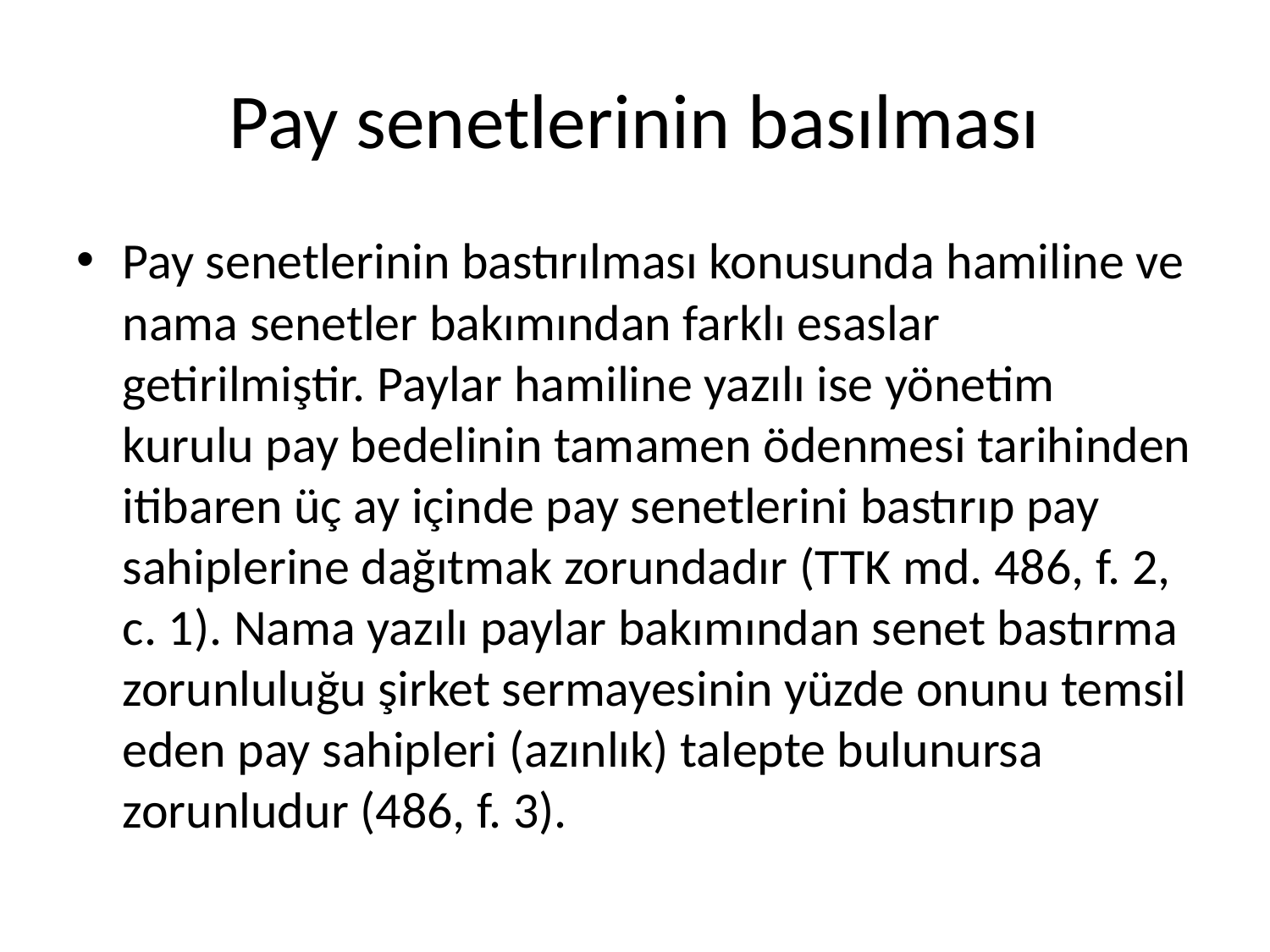

# Pay senetlerinin basılması
Pay senetlerinin bastırılması konusunda hamiline ve nama senetler bakımından farklı esaslar getirilmiştir. Paylar hamiline yazılı ise yönetim kurulu pay bedelinin tamamen ödenmesi tarihinden itibaren üç ay içinde pay senetlerini bastırıp pay sahiplerine dağıtmak zorundadır (TTK md. 486, f. 2, c. 1). Nama yazılı paylar bakımından senet bastırma zorunluluğu şirket sermayesinin yüzde onunu temsil eden pay sahipleri (azınlık) talepte bulunursa zorunludur (486, f. 3).